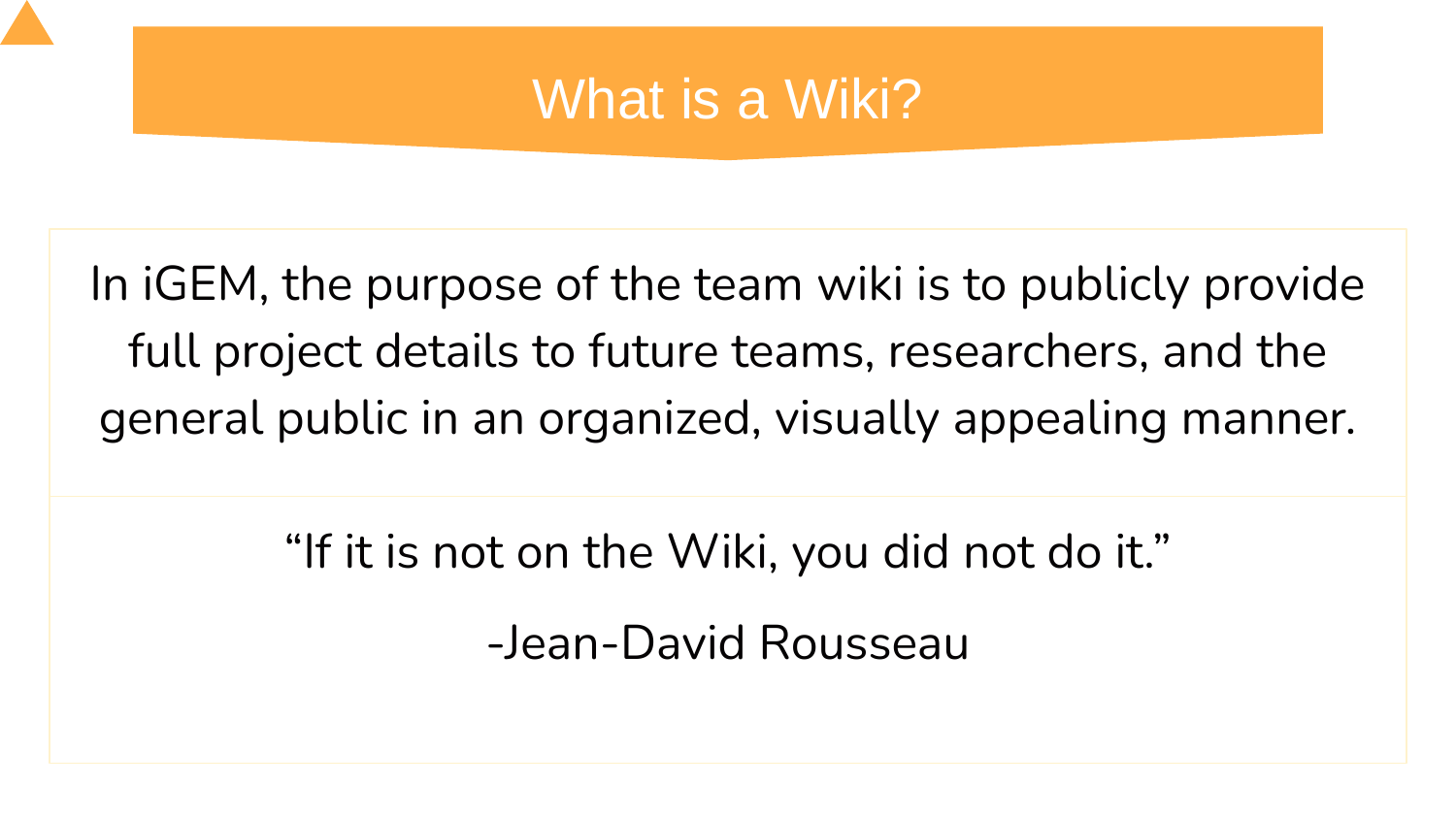

# What is a Wiki?
In iGEM, the purpose of the team wiki is to publicly provide full project details to future teams, researchers, and the general public in an organized, visually appealing manner.

“If it is not on the Wiki, you did not do it.”
-Jean-David Rousseau